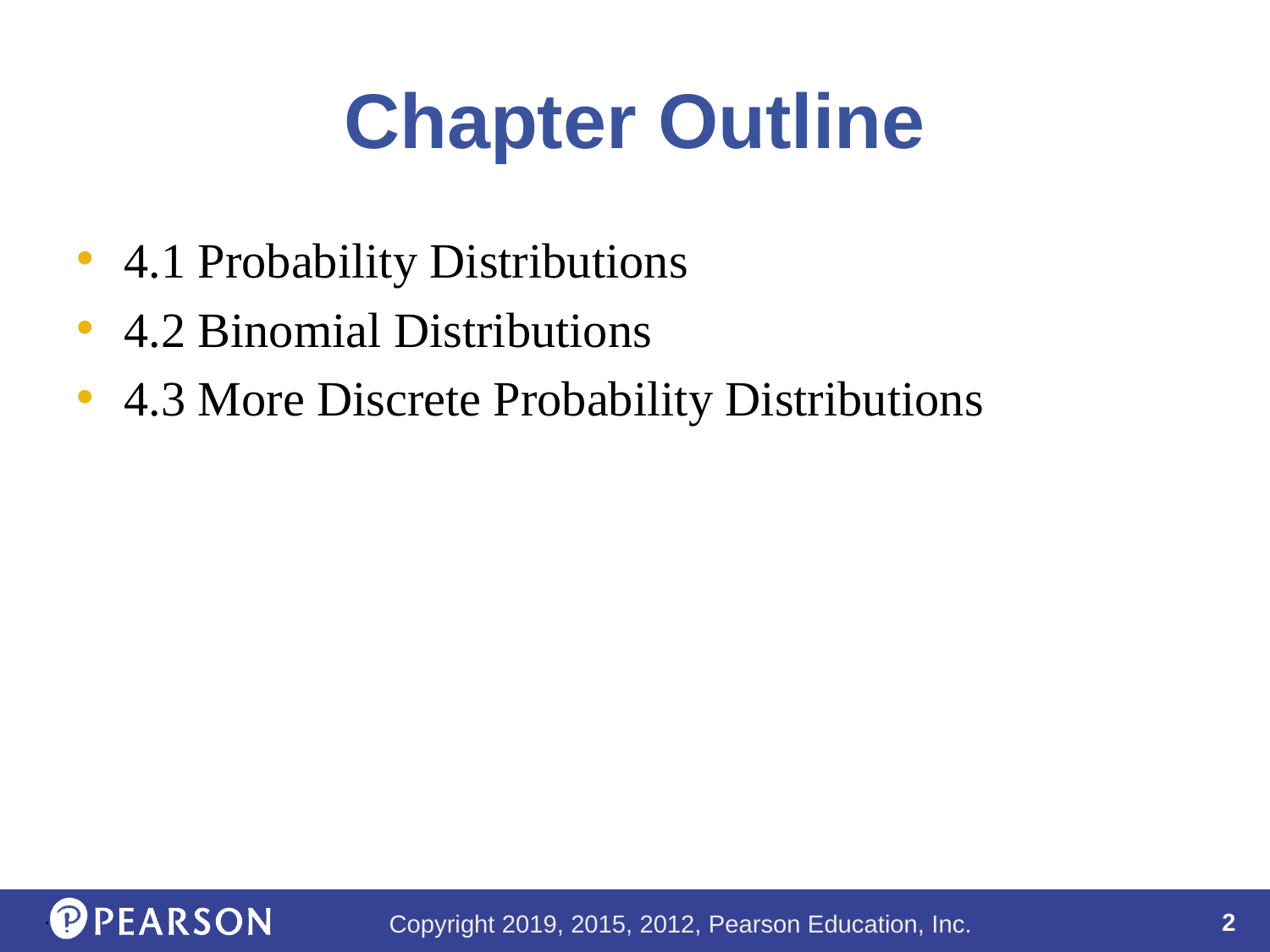

# Chapter Outline
4.1 Probability Distributions
4.2 Binomial Distributions
4.3 More Discrete Probability Distributions
.